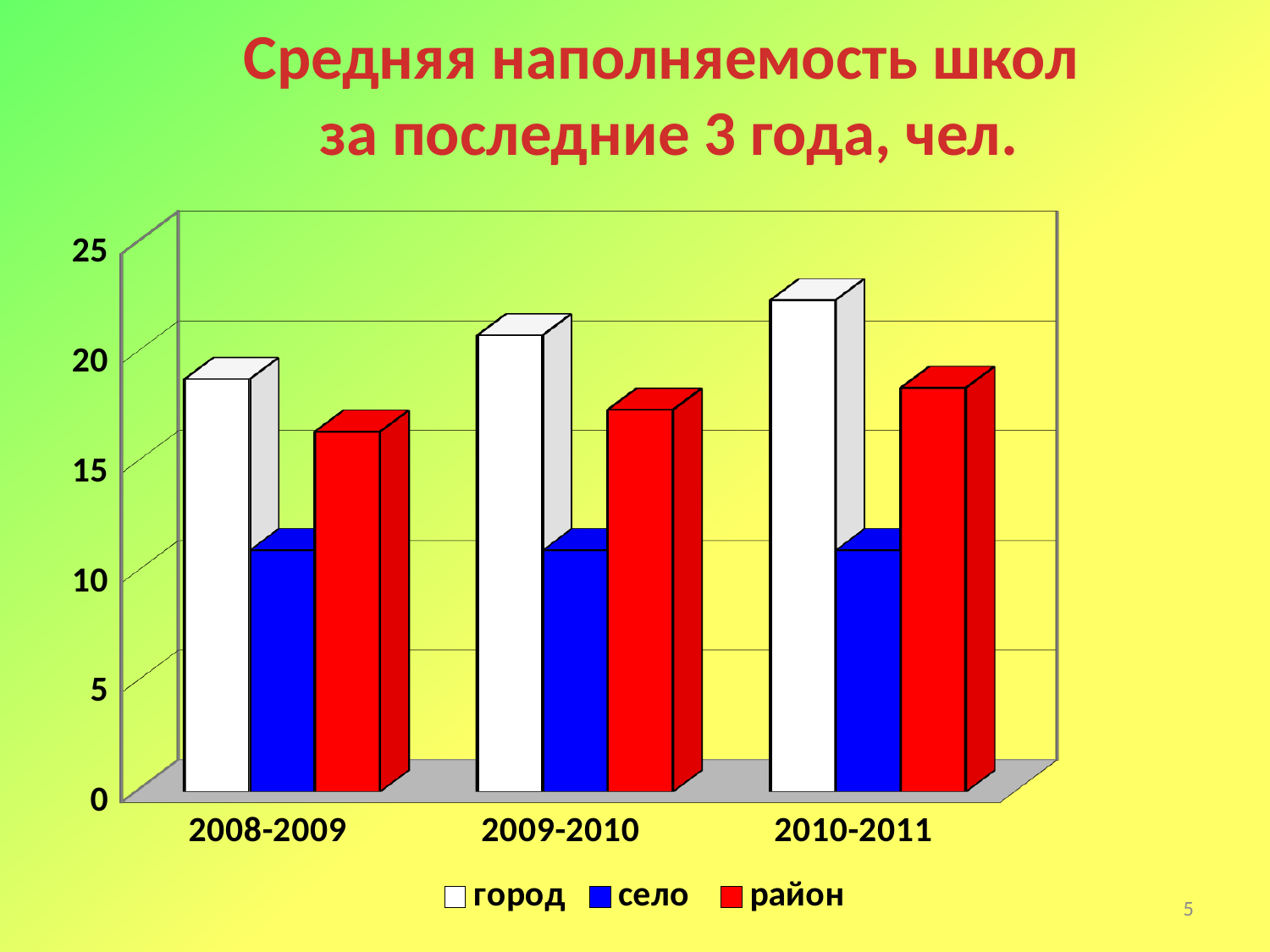

Средняя наполняемость школ
 за последние 3 года, чел.

[unsupported chart]

5